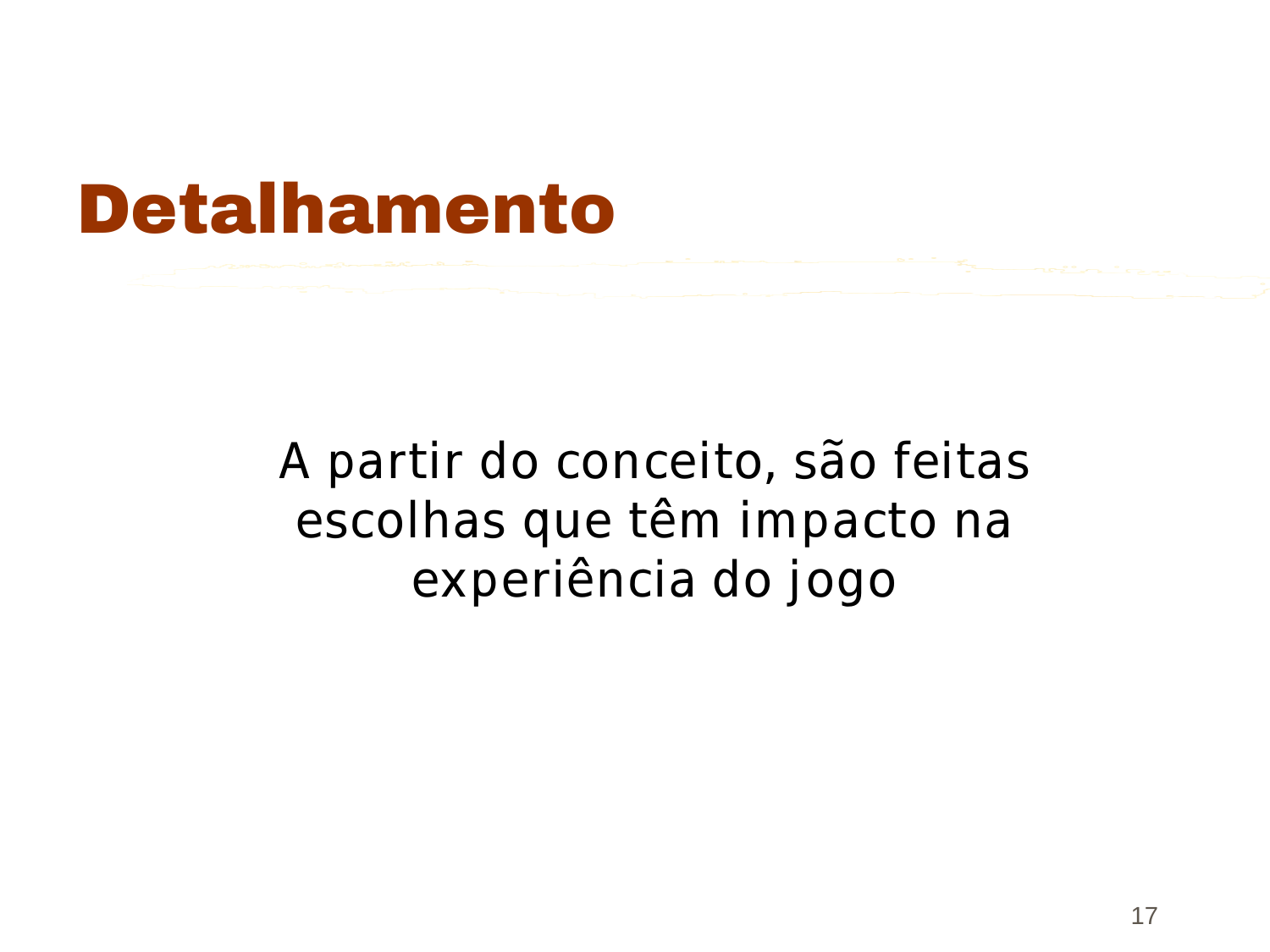

# Detalhamento
A partir do conceito, são feitas escolhas que têm impacto na experiência do jogo
17